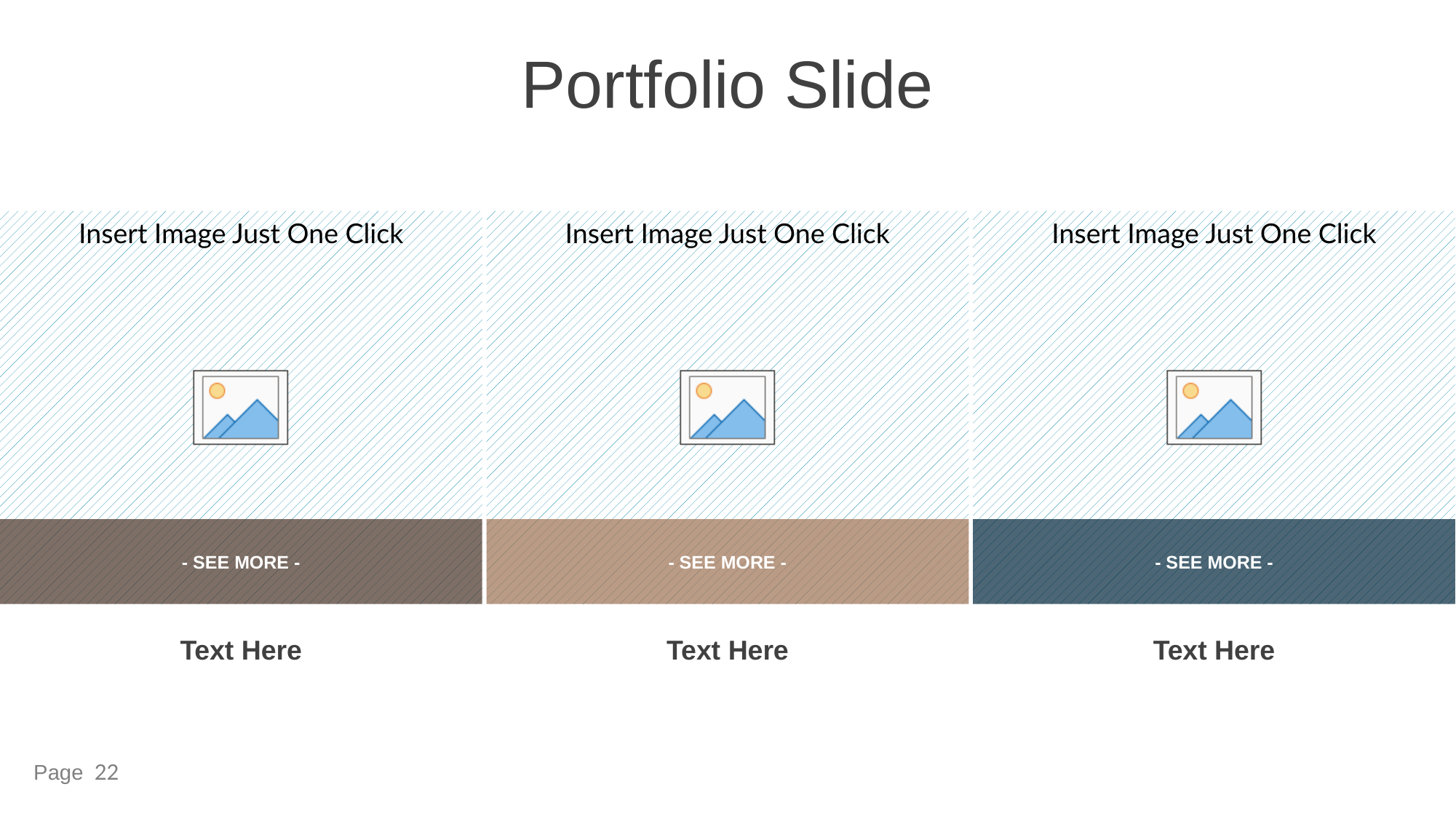

Portfolio Slide

- SEE MORE -
- SEE MORE -
- SEE MORE -
Text Here
Text Here
Text Here